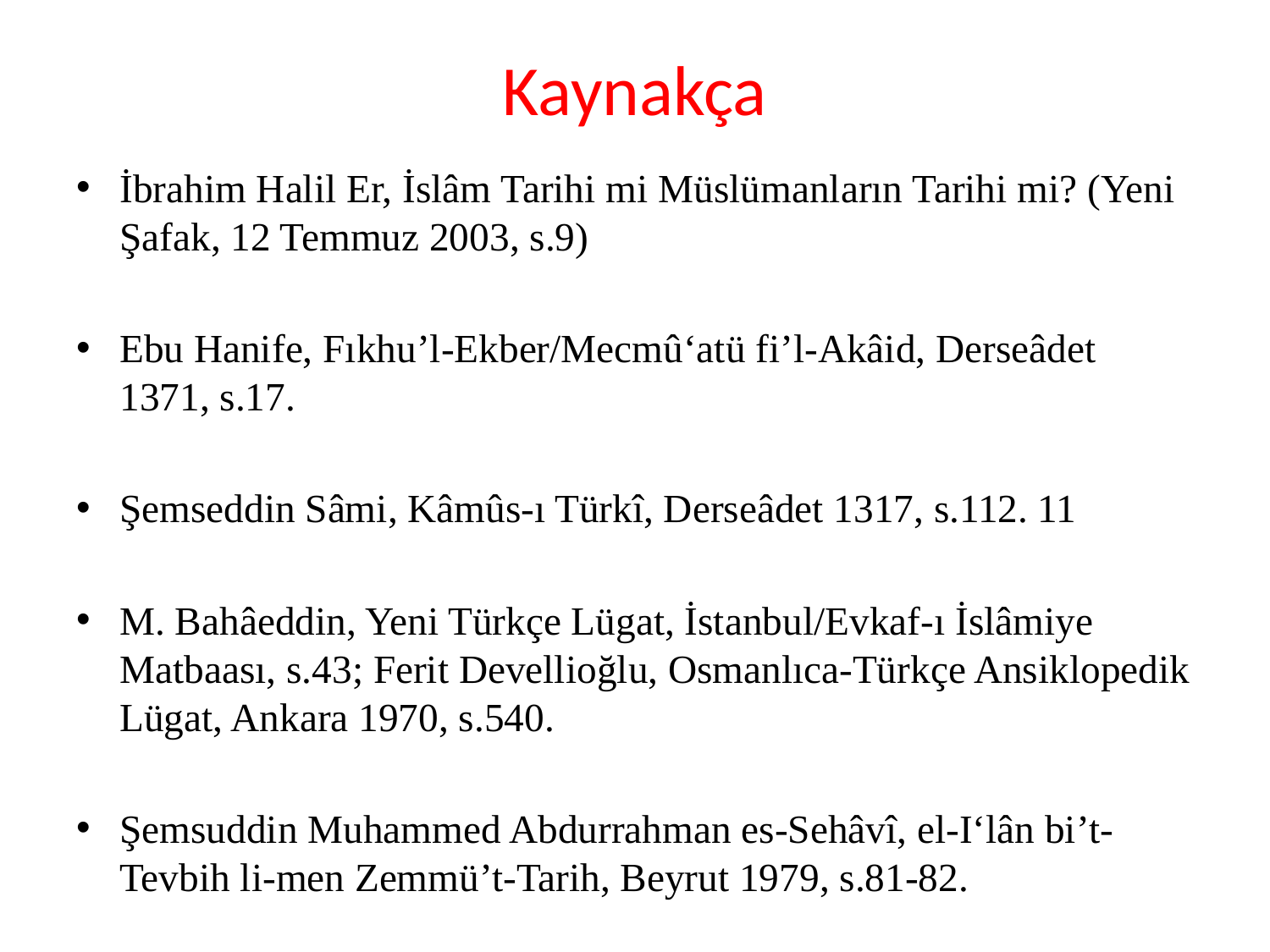

# Kaynakça
İbrahim Halil Er, İslâm Tarihi mi Müslümanların Tarihi mi? (Yeni Şafak, 12 Temmuz 2003, s.9)

Ebu Hanife, Fıkhu’l-Ekber/Mecmû‘atü fi’l-Akâid, Derseâdet 1371, s.17.

Şemseddin Sâmi, Kâmûs-ı Türkî, Derseâdet 1317, s.112. 11

M. Bahâeddin, Yeni Türkçe Lügat, İstanbul/Evkaf-ı İslâmiye Matbaası, s.43; Ferit Devellioğlu, Osmanlıca-Türkçe Ansiklopedik Lügat, Ankara 1970, s.540.

Şemsuddin Muhammed Abdurrahman es-Sehâvî, el-I‘lân bi’t-Tevbih li-men Zemmü’t-Tarih, Beyrut 1979, s.81-82.